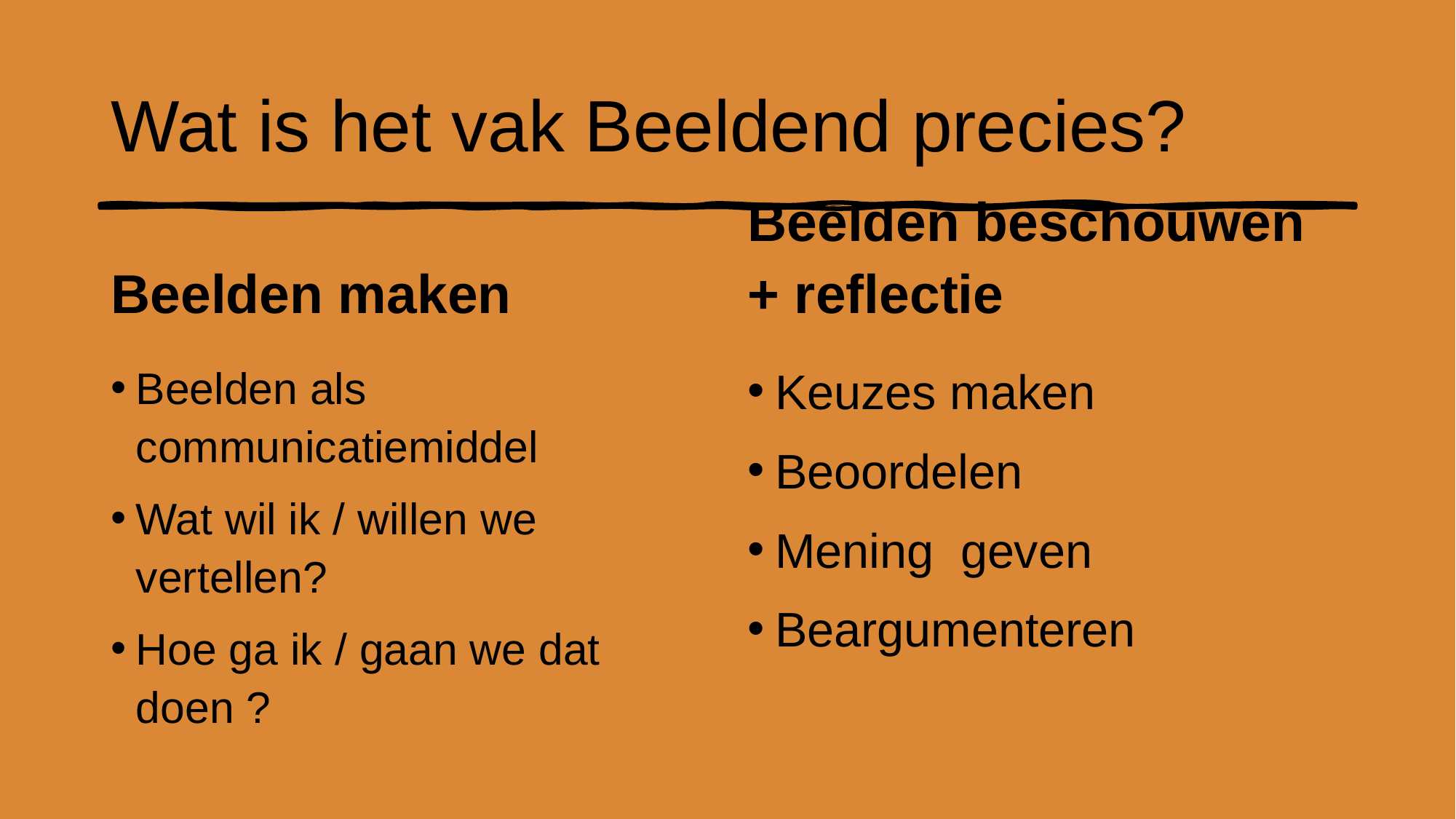

# Wat is het vak Beeldend precies?
Beelden maken
Beelden beschouwen + reflectie
Beelden als communicatiemiddel
Wat wil ik / willen we vertellen?
Hoe ga ik / gaan we dat doen ?
Keuzes maken
Beoordelen
Mening  geven
Beargumenteren